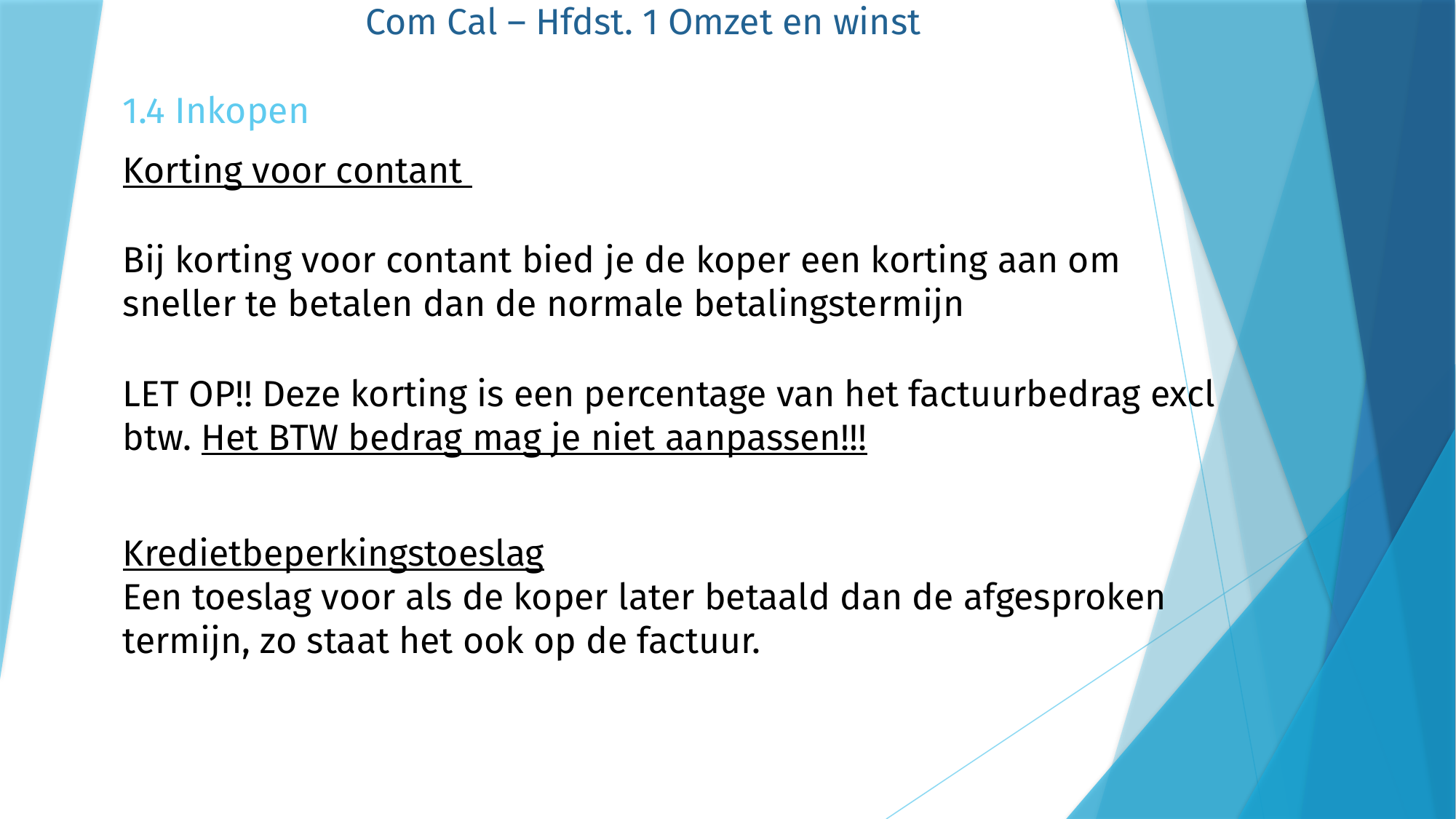

Com Cal – Hfdst. 1 Omzet en winst
1.4 Inkopen
Korting voor contant
Bij korting voor contant bied je de koper een korting aan om sneller te betalen dan de normale betalingstermijn
LET OP!! Deze korting is een percentage van het factuurbedrag excl btw. Het BTW bedrag mag je niet aanpassen!!!
Kredietbeperkingstoeslag
Een toeslag voor als de koper later betaald dan de afgesproken termijn, zo staat het ook op de factuur.